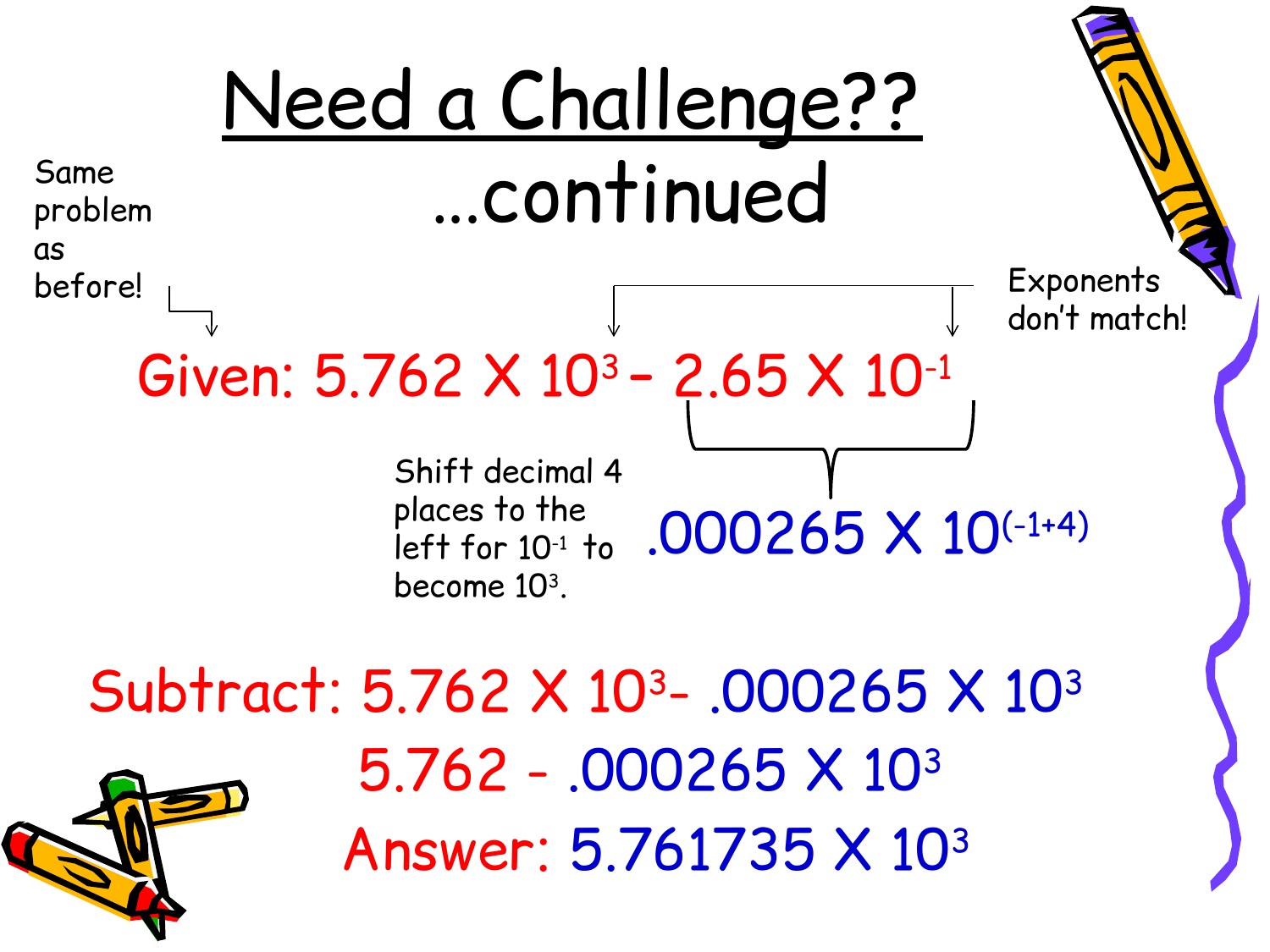

# Need a Challenge?? …continued
Same problem as before!

   Given: 5.762 X 103 – 2.65 X 10-1

       				   .000265 X 10(-1+4)

Subtract: 5.762 X 103- .000265 X 103
		 5.762 - .000265 X 103
		Answer: 5.761735 X 103
Exponents don’t match!

Shift decimal 4 places to the left for 10-1  to become 103.